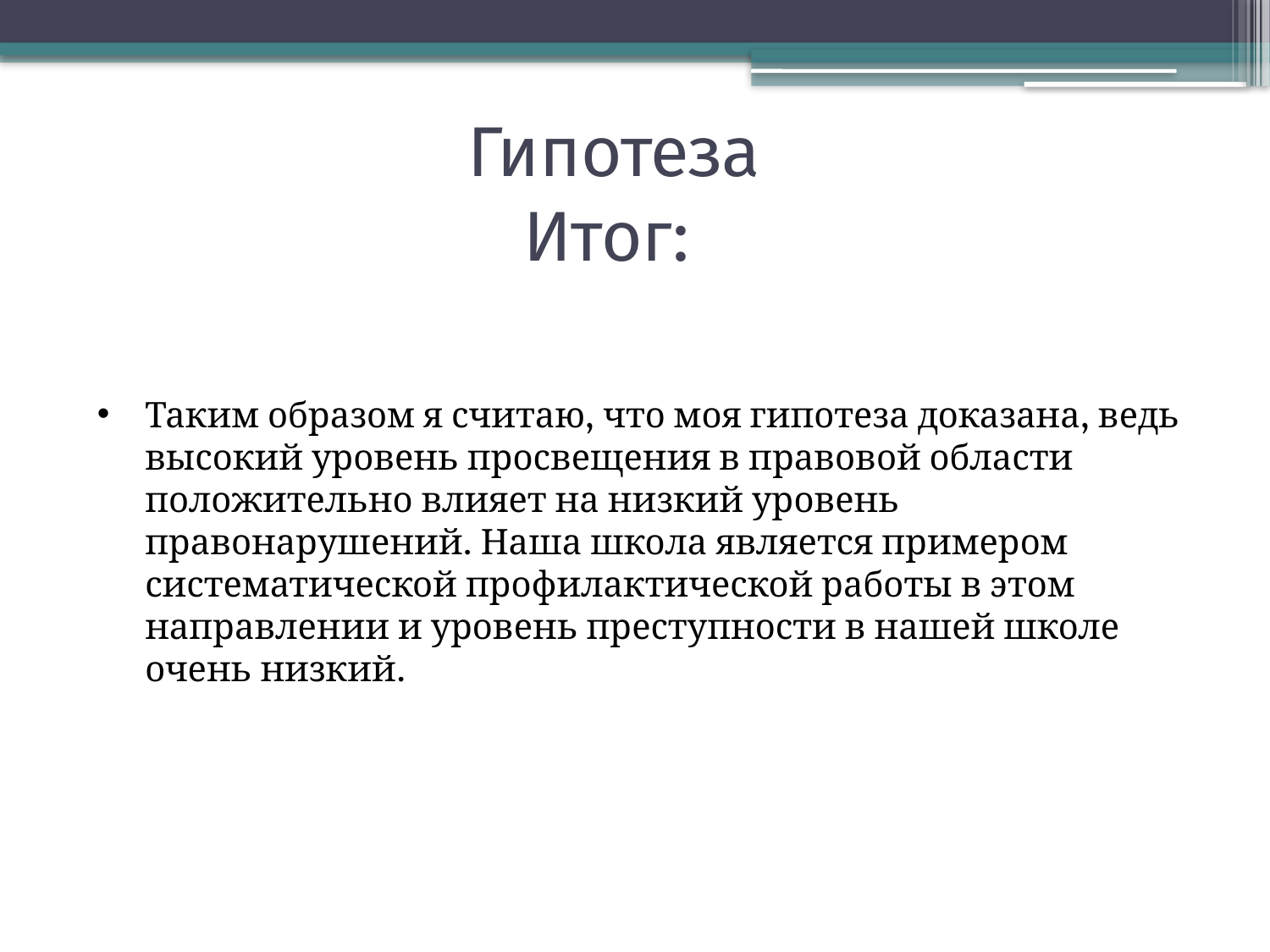

# Гипотеза Итог:
Таким образом я считаю, что моя гипотеза доказана, ведь высокий уровень просвещения в правовой области положительно влияет на низкий уровень правонарушений. Наша школа является примером систематической профилактической работы в этом направлении и уровень преступности в нашей школе очень низкий.